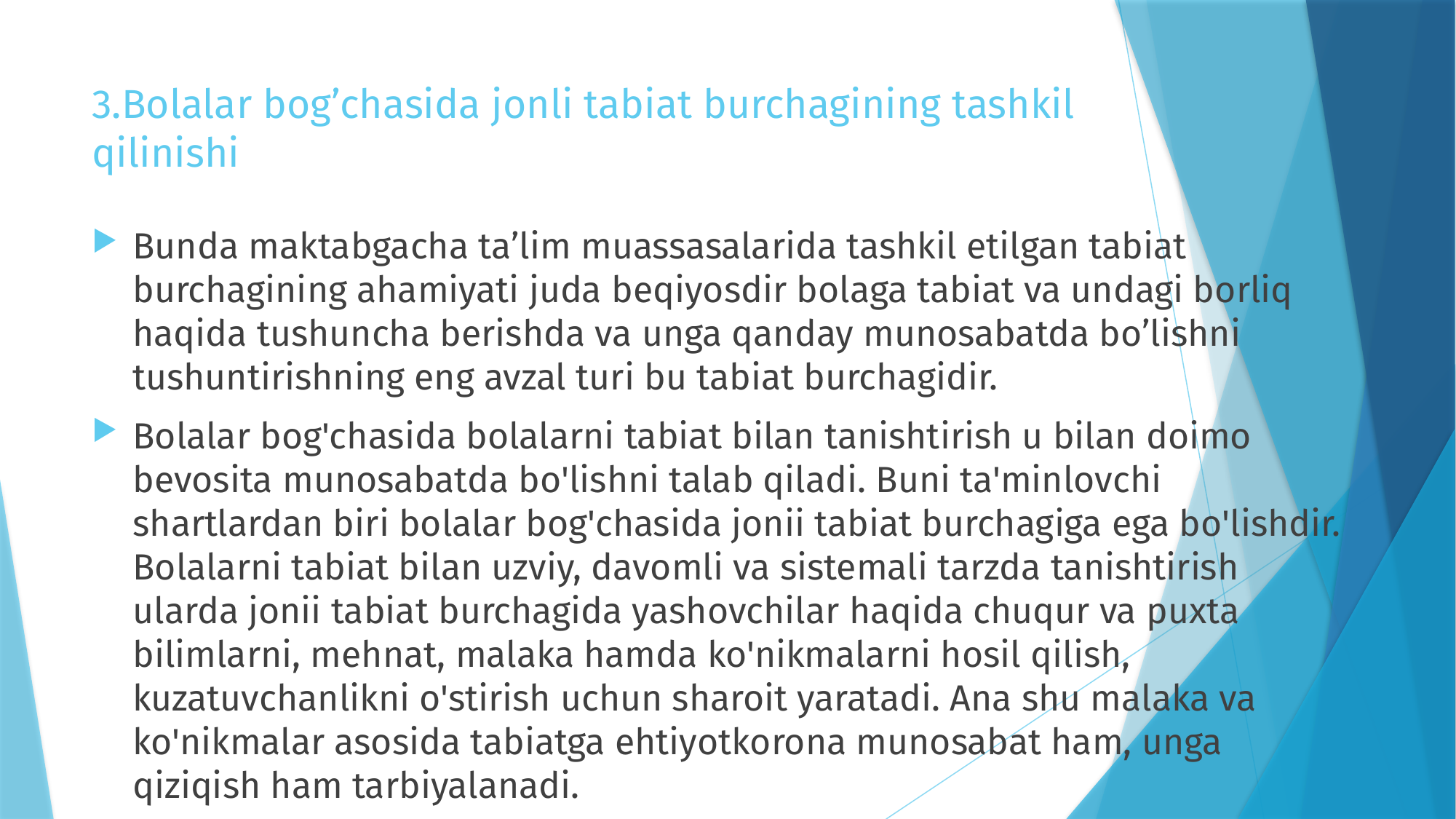

# 3.Bolalar bog’chasida jonli tabiat burchagining tashkil qilinishi
Bunda maktabgacha ta’lim muassasalarida tashkil etilgan tabiat burchagining ahamiyati juda beqiyosdir bolaga tabiat va undagi borliq haqida tushuncha berishda va unga qanday munosabatda bo’lishni tushuntirishning eng avzal turi bu tabiat burchagidir.
Bolalar bog'chasida bolalarni tabiat bilan tanishtirish u bilan doimo bevosita munosabatda bo'lishni talab qiladi. Buni ta'minlovchi shartlardan biri bolalar bog'chasida jonii tabiat burchagiga ega bo'lishdir. Bolalarni tabiat bilan uzviy, davomli va sistemali tarzda tanishtirish ularda jonii tabiat burchagida yashovchilar haqida chuqur va puxta bilimlarni, mehnat, malaka hamda ko'nikmalarni hosil qilish, kuzatuvchanlikni o'stirish uchun sharoit yaratadi. Ana shu malaka va ko'nikmalar asosida tabiatga ehtiyotkorona munosabat ham, unga qiziqish ham tarbiyalanadi.